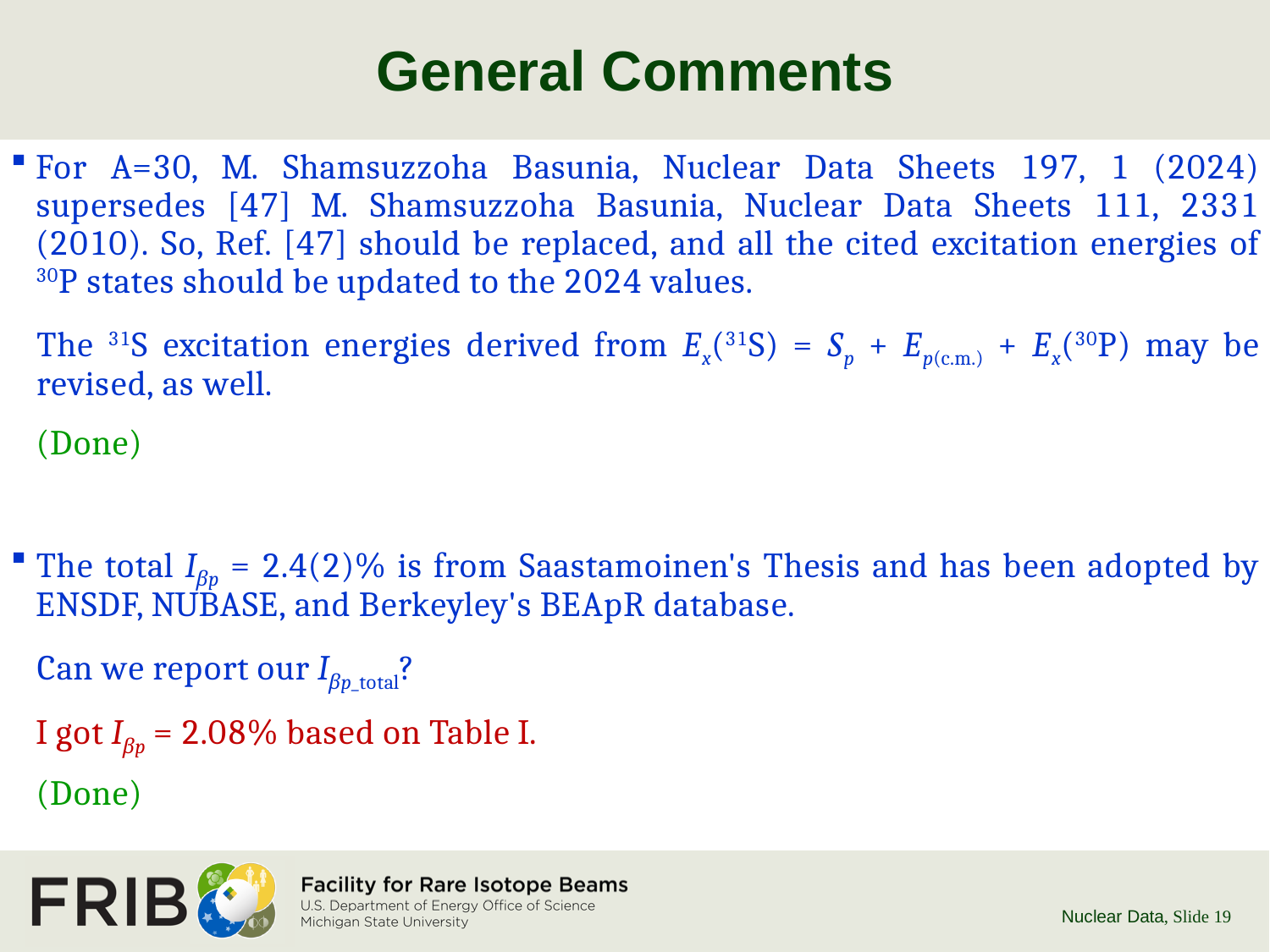

# General Comments
For A=30, M. Shamsuzzoha Basunia, Nuclear Data Sheets 197, 1 (2024) supersedes [47] M. Shamsuzzoha Basunia, Nuclear Data Sheets 111, 2331 (2010). So, Ref. [47] should be replaced, and all the cited excitation energies of 30P states should be updated to the 2024 values.
The 31S excitation energies derived from Ex(31S) = Sp + Ep(c.m.) + Ex(30P) may be revised, as well.
(Done)

The total Iβp = 2.4(2)% is from Saastamoinen's Thesis and has been adopted by ENSDF, NUBASE, and Berkeyley's BEApR database.
Can we report our Iβp_total?
I got Iβp = 2.08% based on Table I.
(Done)
Nuclear Data
, Slide 19